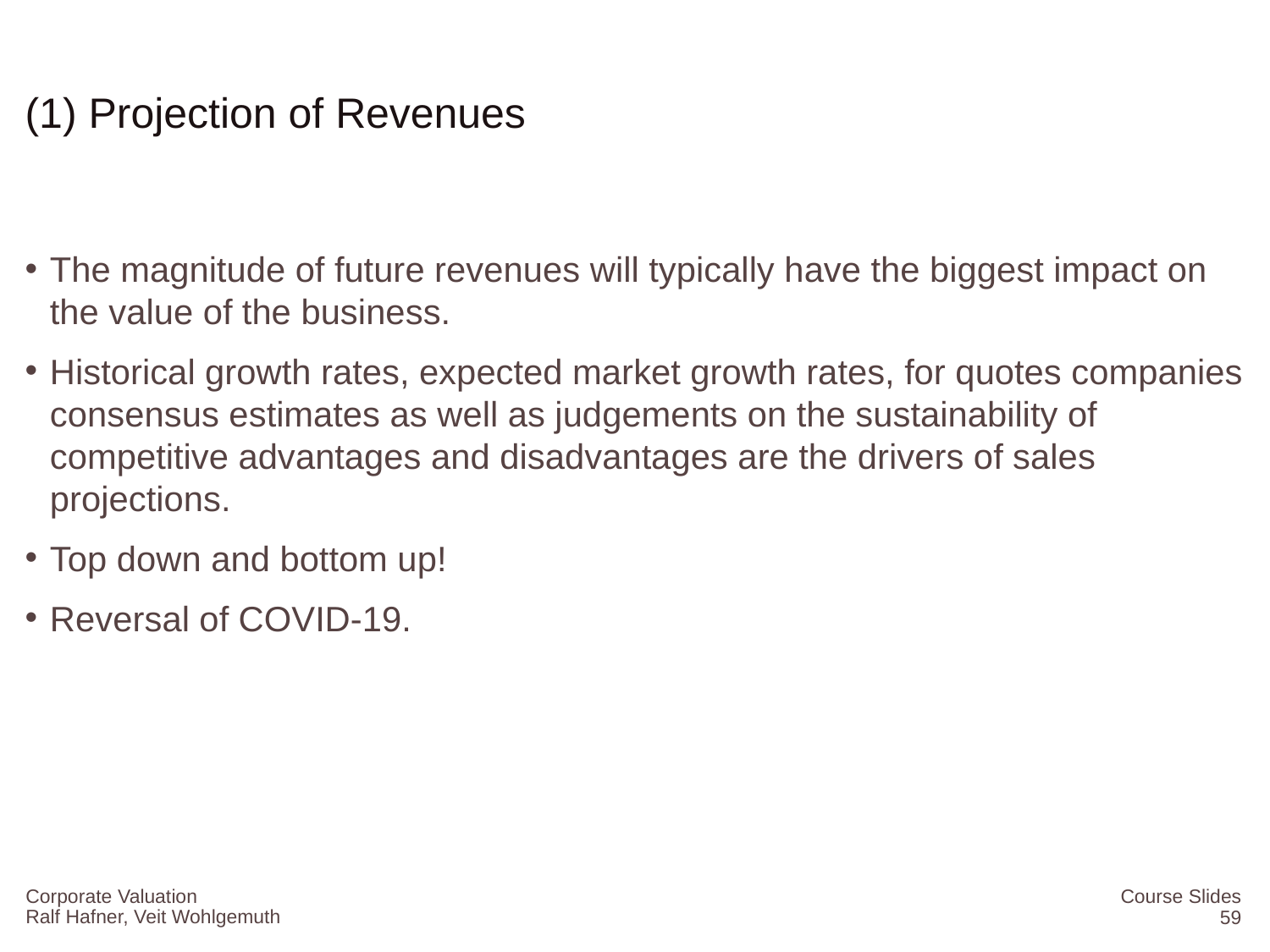

# (1) Projection of Revenues
The magnitude of future revenues will typically have the biggest impact on the value of the business.
Historical growth rates, expected market growth rates, for quotes companies consensus estimates as well as judgements on the sustainability of competitive advantages and disadvantages are the drivers of sales projections.
Top down and bottom up!
Reversal of COVID-19.

Corporate Valuation
Course Slides
59